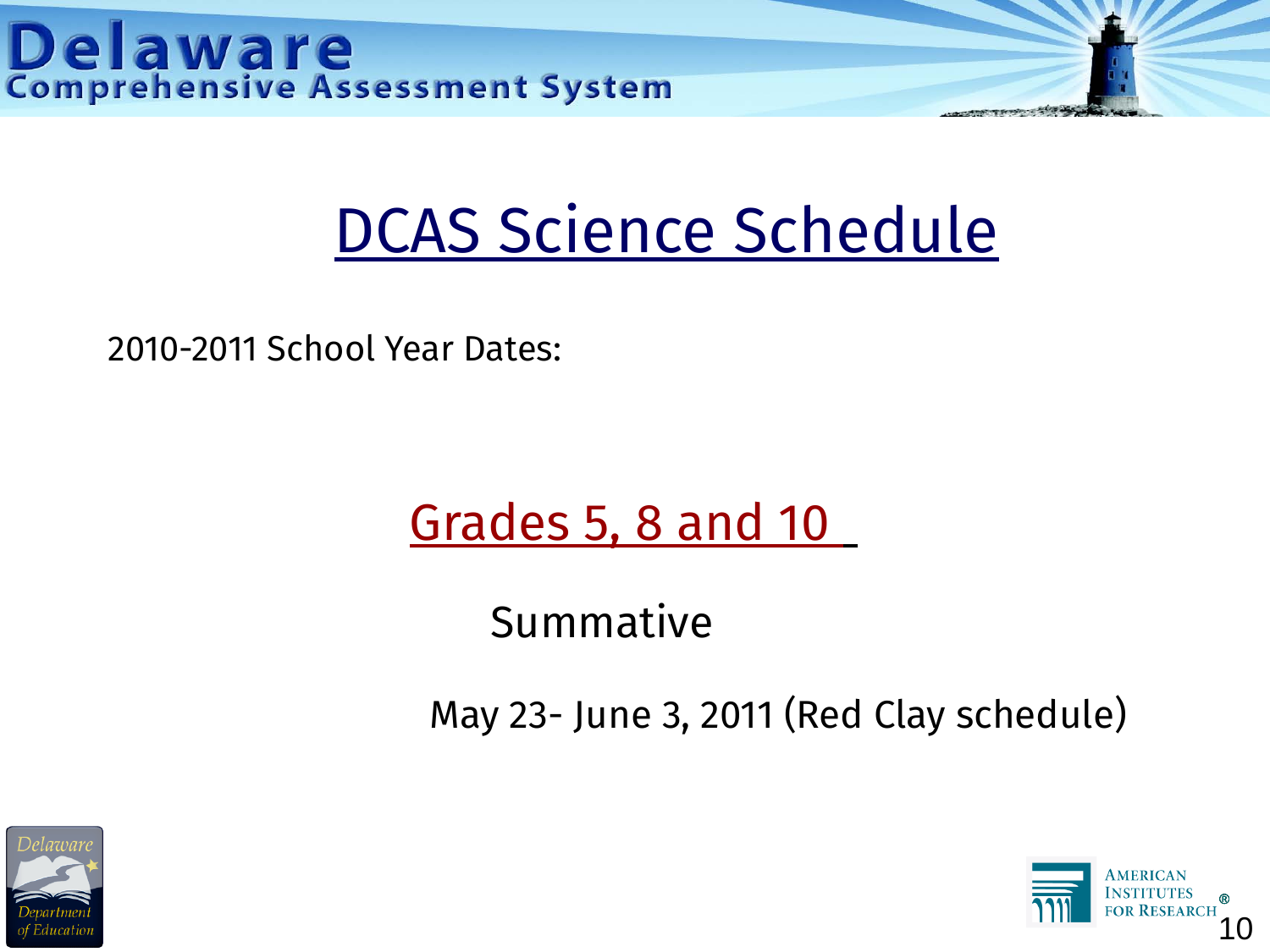

# DCAS Science Schedule
2010-2011 School Year Dates:

			Grades 5, 8 and 10

			        Summative

			  May 23- June 3, 2011 (Red Clay schedule)